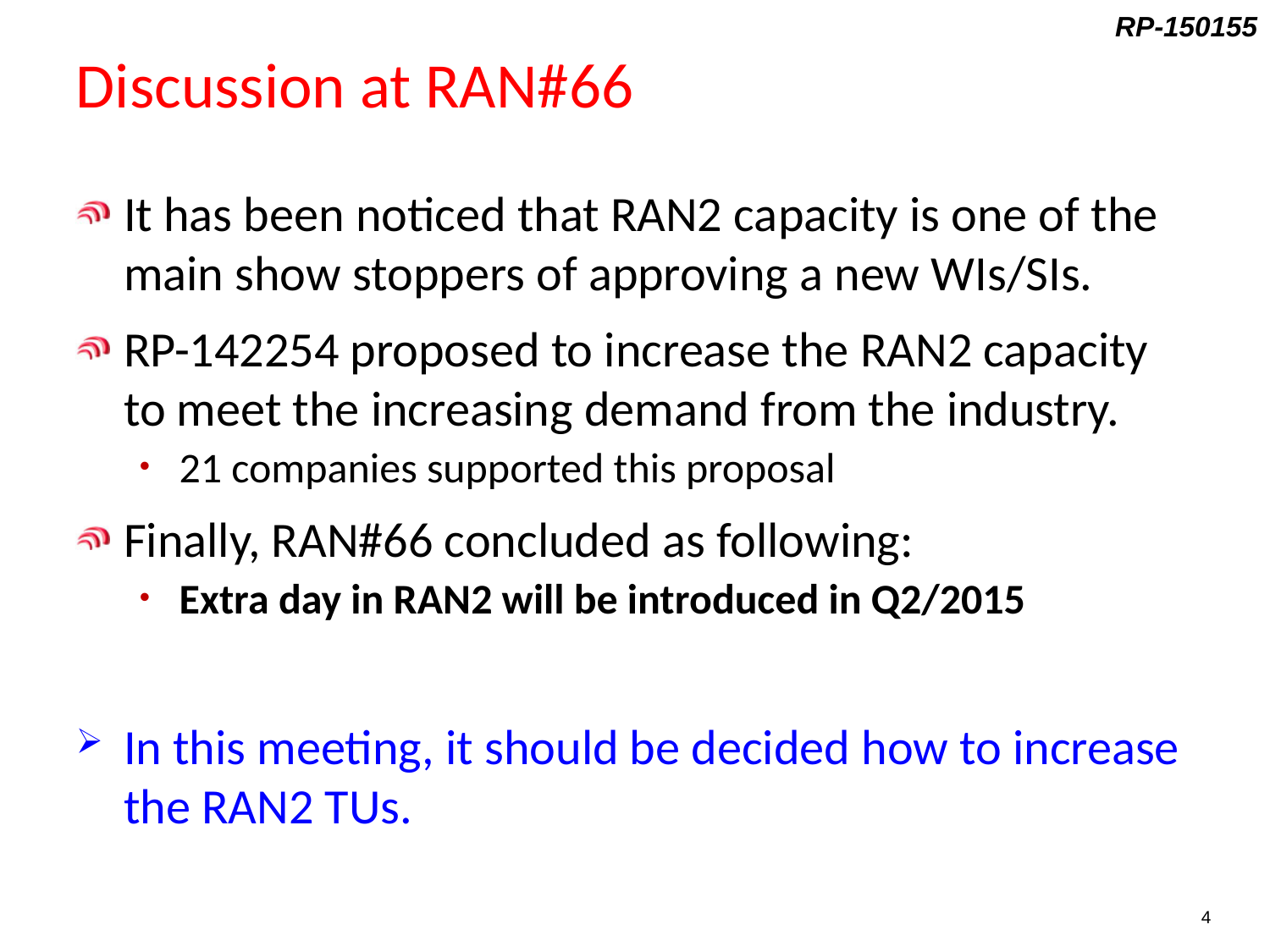

# Discussion at RAN#66
It has been noticed that RAN2 capacity is one of the main show stoppers of approving a new WIs/SIs.
RP-142254 proposed to increase the RAN2 capacity to meet the increasing demand from the industry.
21 companies supported this proposal
Finally, RAN#66 concluded as following:
Extra day in RAN2 will be introduced in Q2/2015

In this meeting, it should be decided how to increase the RAN2 TUs.
4